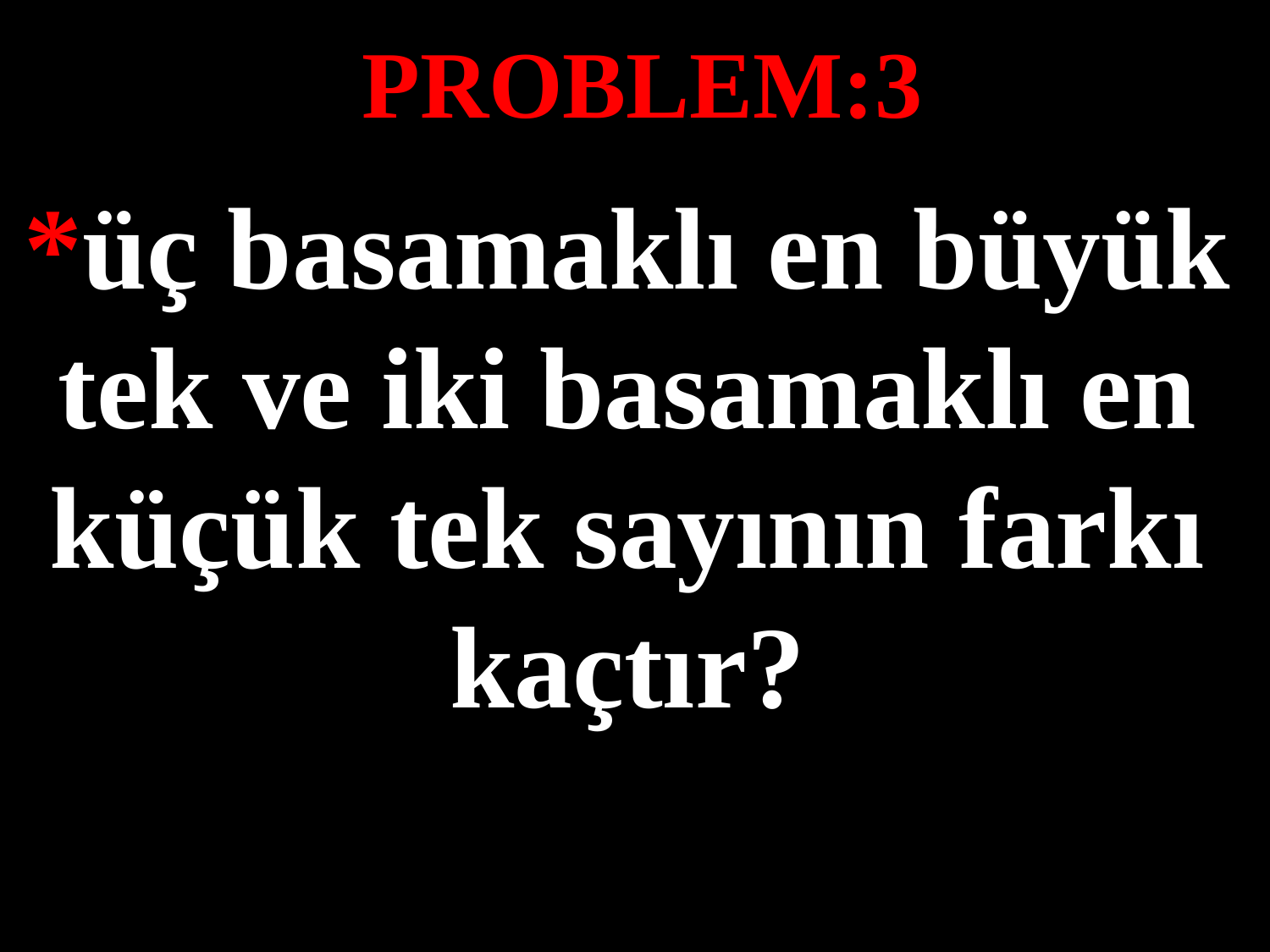

PROBLEM:3
*üç basamaklı en büyük tek ve iki basamaklı en küçük tek sayının farkı kaçtır?
#